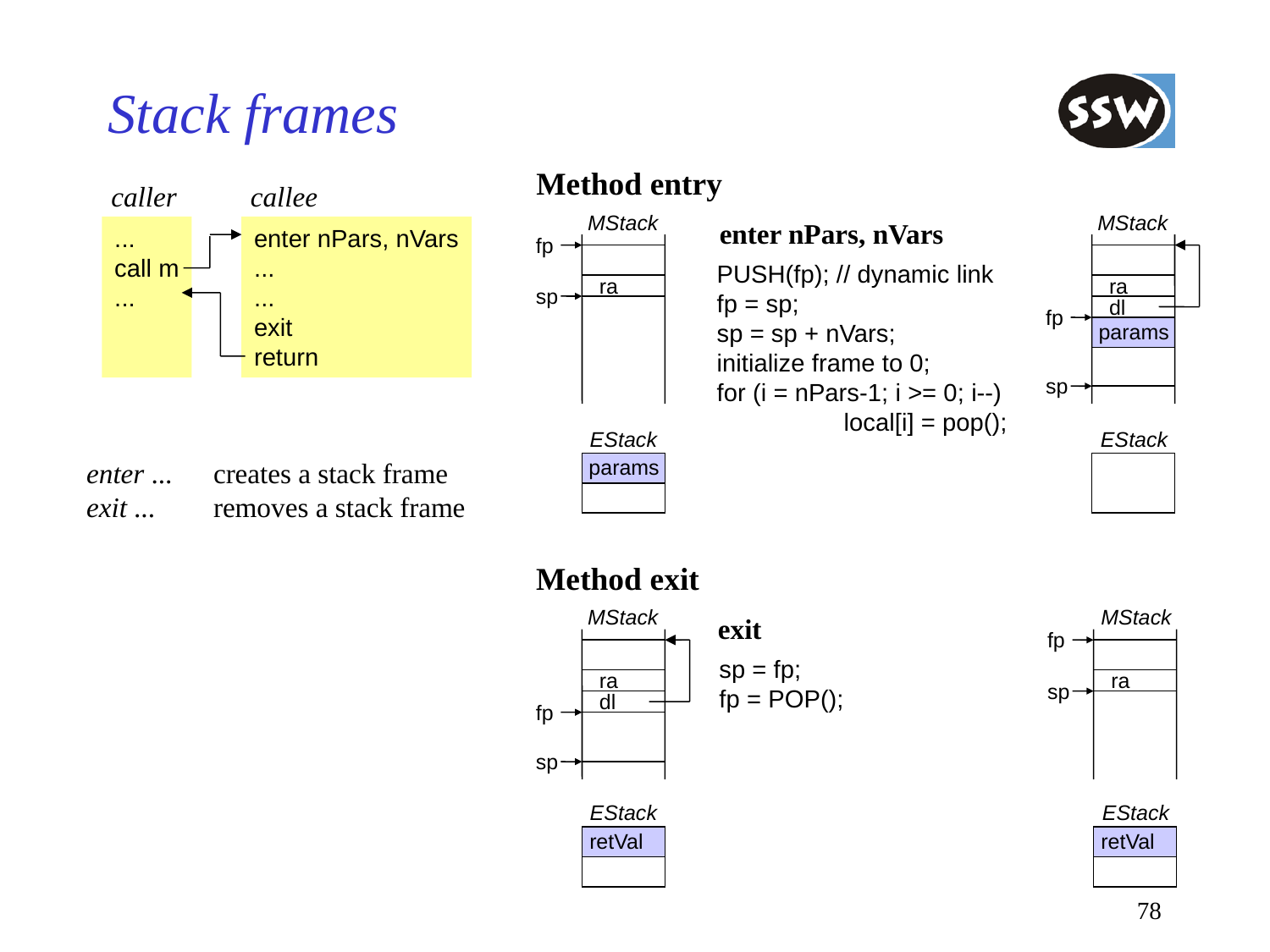

# Stack frames
Method entry
MStack
MStack
enter nPars, nVars
fp

PUSH(fp); // dynamic link
fp = sp;
sp = sp + nVars;
initialize frame to 0;
for (i = nPars-1; i >= 0; i--)
	local[i] = pop();
ra
ra

sp
dl

fp

params

sp

EStack
EStack

params

caller
callee
...
call m
...

enter nPars, nVars
...
...
exit
return

enter ...	creates a stack frame
exit ...	removes a stack frame
Method exit
MStack
MStack
exit
fp

sp = fp;
fp = POP();
ra
ra

sp
dl

fp

sp

EStack
EStack

retVal
retVal

78